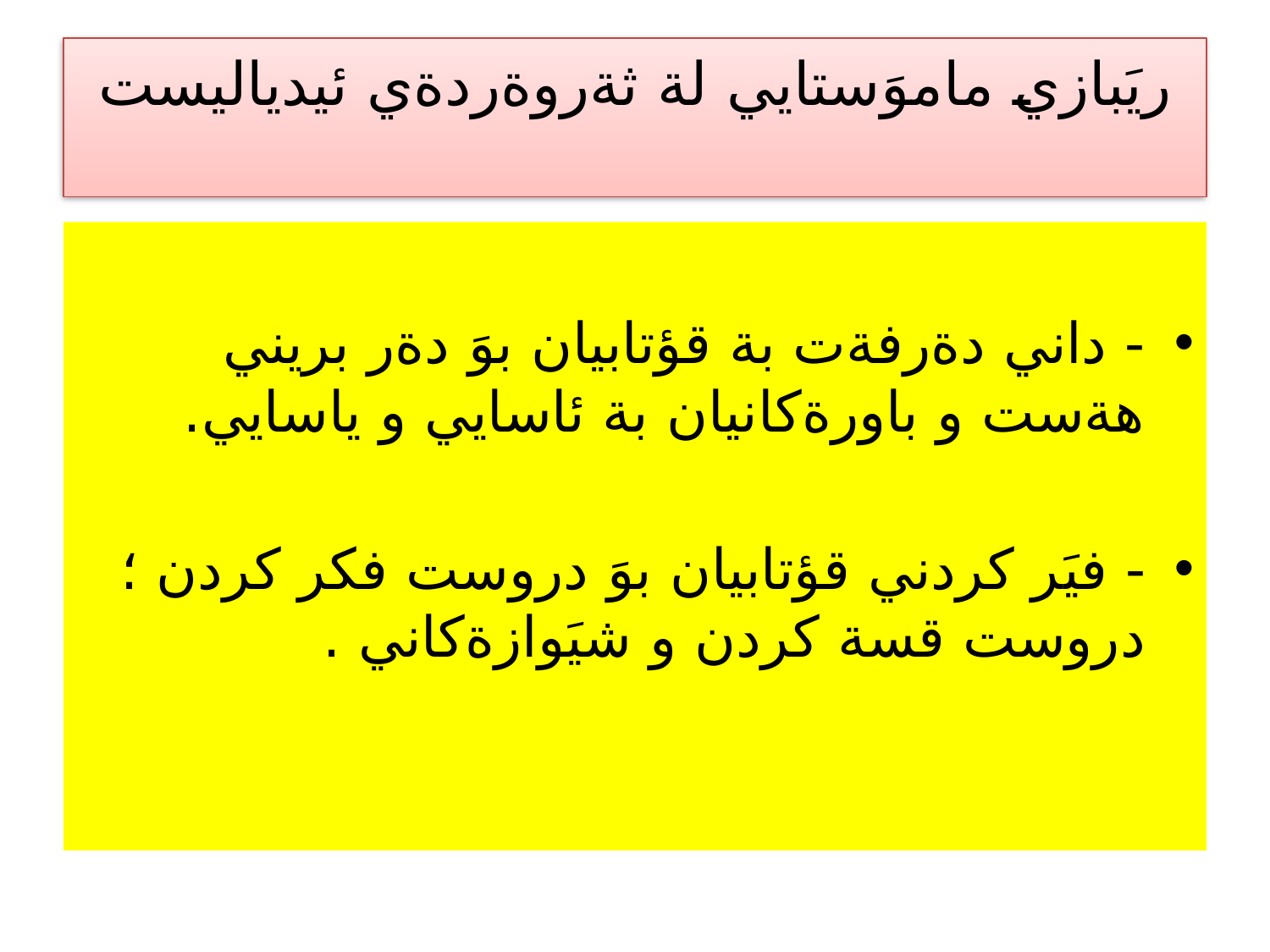

# ريَبازي ماموَستايي لة ثةروةردةي ئيدياليست

- داني دةرفةت بة قؤتابيان بوَ دةر بريني هةست و باورةكانيان بة ئاسايي و ياسايي.

- فيَر كردني قؤتابيان بوَ دروست فكر كردن ؛ دروست قسة كردن و شيَوازةكاني .